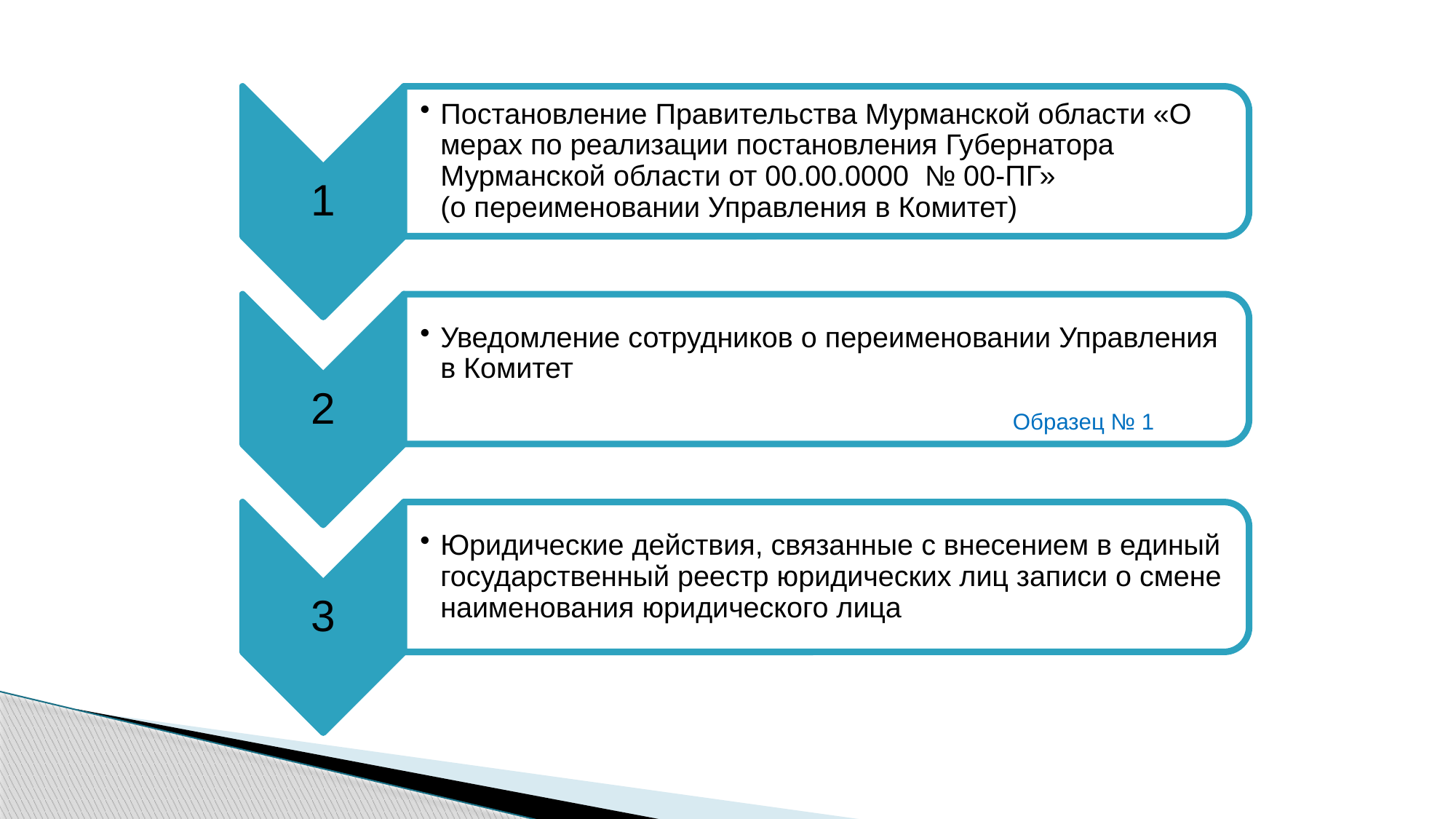

1
Постановление Правительства Мурманской области «О мерах по реализации постановления Губернатора Мурманской области от 00.00.0000  № 00-ПГ»                     (о переименовании Управления в Комитет)
2
Уведомление сотрудников о переименовании Управления в Комитет
3
Юридические действия, связанные с внесением в единый государственный реестр юридических лиц записи о смене наименования юридического лица
Образец № 1